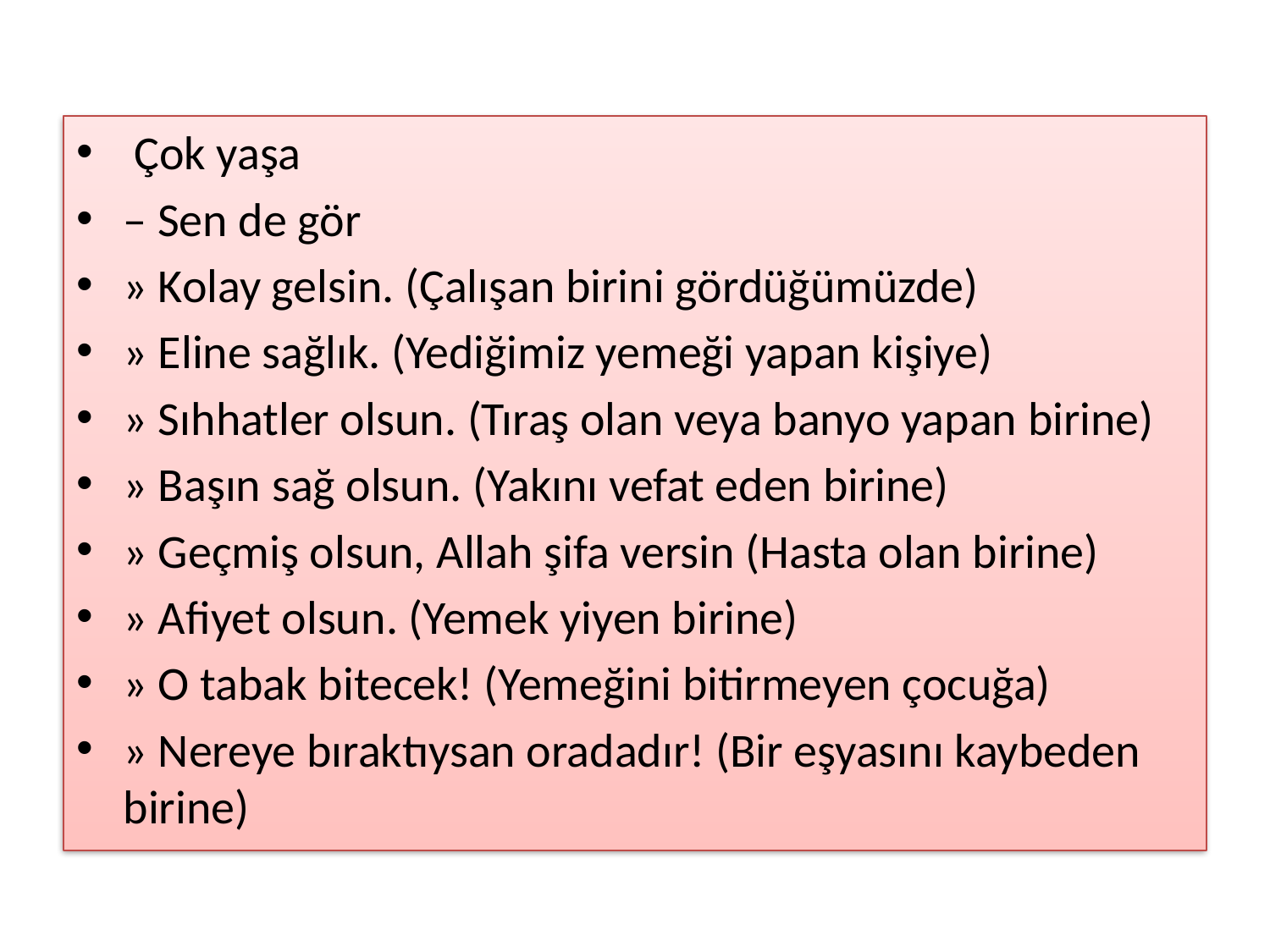

#
 Çok yaşa
– Sen de gör
» Kolay gelsin. (Çalışan birini gördüğümüzde)
» Eline sağlık. (Yediğimiz yemeği yapan kişiye)
» Sıhhatler olsun. (Tıraş olan veya banyo yapan birine)
» Başın sağ olsun. (Yakını vefat eden birine)
» Geçmiş olsun, Allah şifa versin (Hasta olan birine)
» Afiyet olsun. (Yemek yiyen birine)
» O tabak bitecek! (Yemeğini bitirmeyen çocuğa)
» Nereye bıraktıysan oradadır! (Bir eşyasını kaybeden birine)